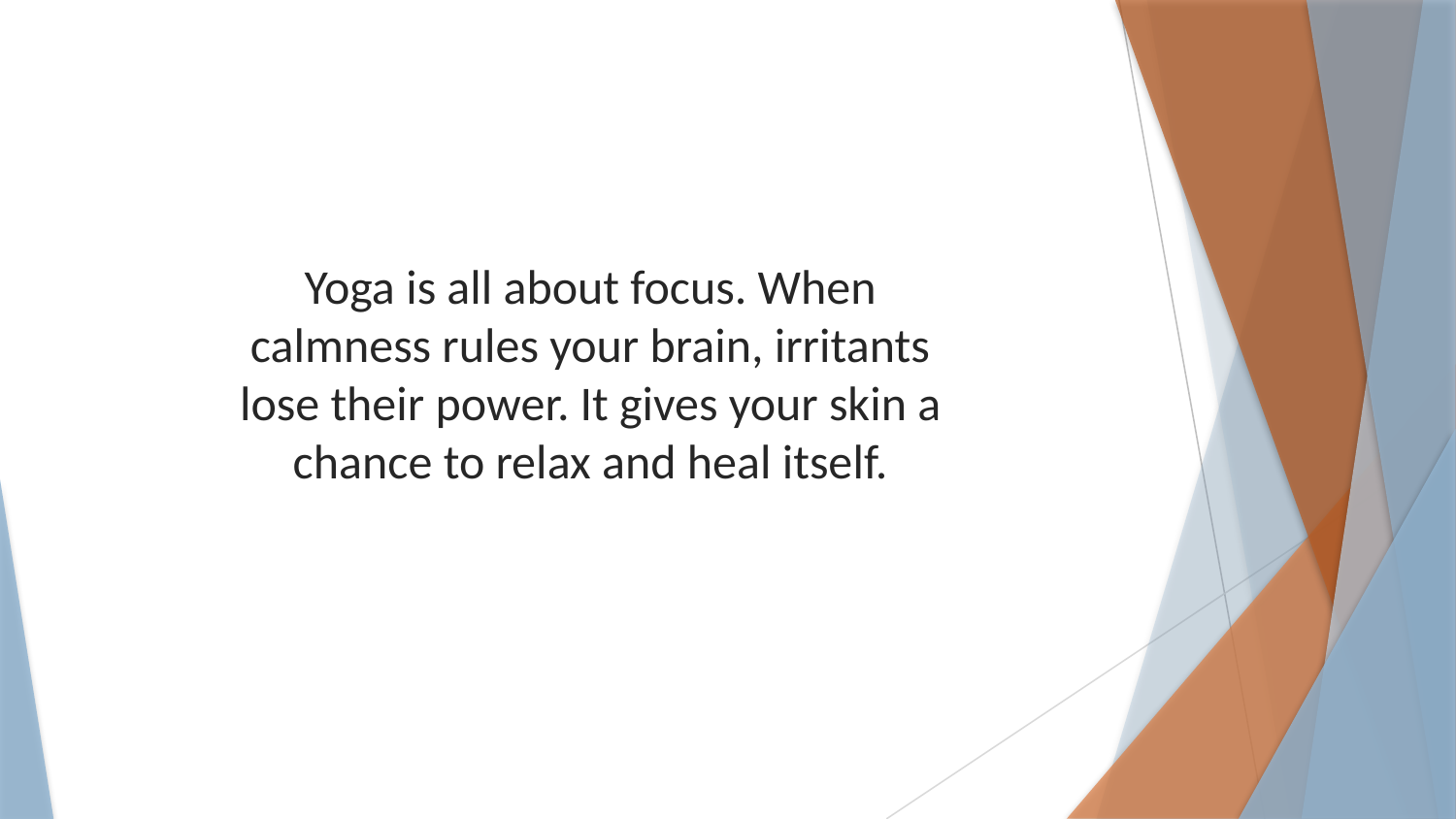

Yoga is all about focus. When calmness rules your brain, irritants lose their power. It gives your skin a chance to relax and heal itself.